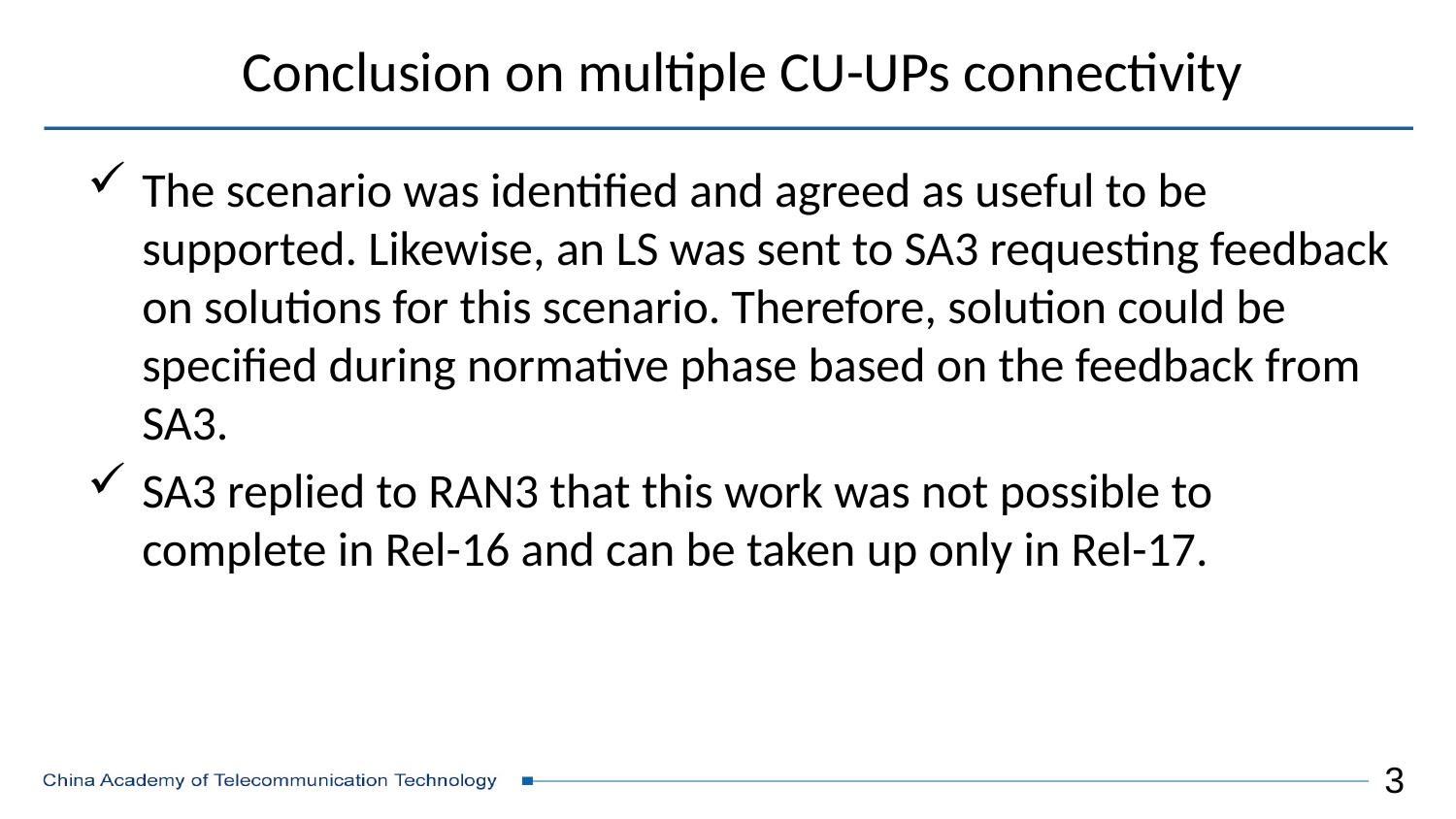

# Conclusion on multiple CU-UPs connectivity

The scenario was identified and agreed as useful to be supported. Likewise, an LS was sent to SA3 requesting feedback on solutions for this scenario. Therefore, solution could be specified during normative phase based on the feedback from SA3.
SA3 replied to RAN3 that this work was not possible to complete in Rel-16 and can be taken up only in Rel-17.
3